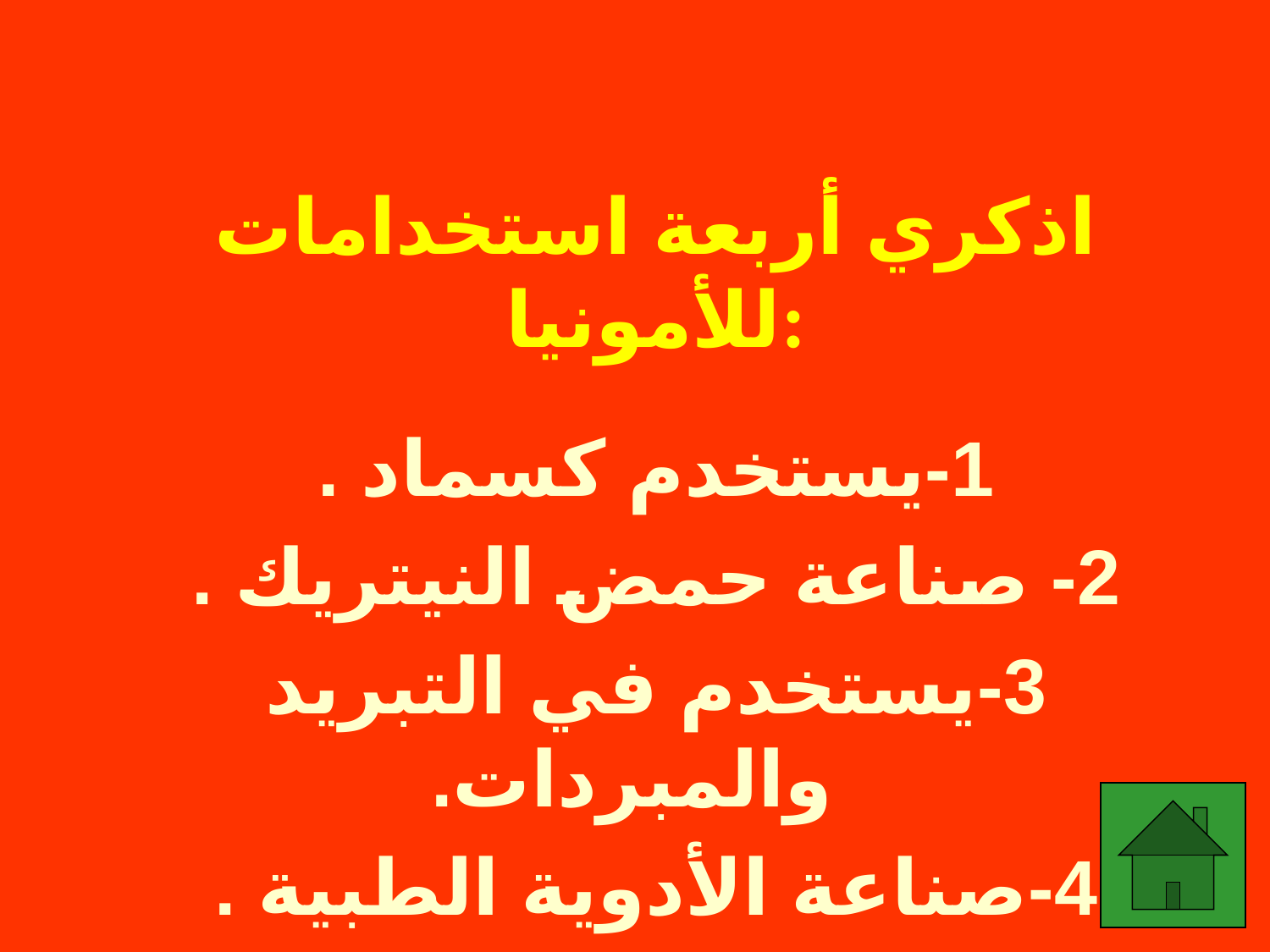

# اذكري أربعة استخدامات للأمونيا:
1-يستخدم كسماد .
2- صناعة حمض النيتريك .
3-يستخدم في التبريد والمبردات.
4-صناعة الأدوية الطبية .